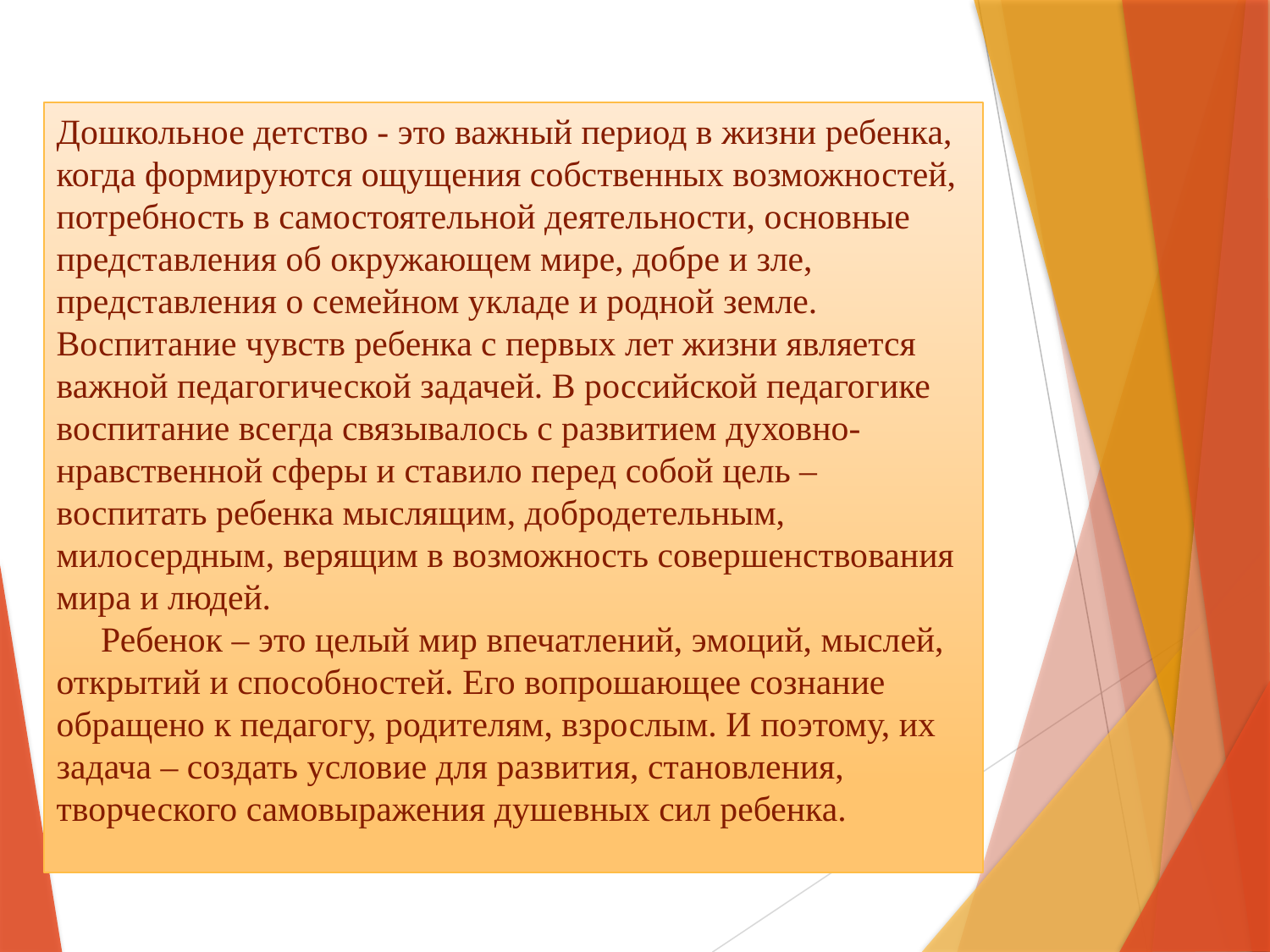

Дошкольное детство - это важный период в жизни ребенка, когда формируются ощущения собственных возможностей, потребность в самостоятельной деятельности, основные представления об окружающем мире, добре и зле, представления о семейном укладе и родной земле.
Воспитание чувств ребенка с первых лет жизни является важной педагогической задачей. В российской педагогике воспитание всегда связывалось с развитием духовно-нравственной сферы и ставило перед собой цель – воспитать ребенка мыслящим, добродетельным, милосердным, верящим в возможность совершенствования мира и людей.
     Ребенок – это целый мир впечатлений, эмоций, мыслей, открытий и способностей. Его вопрошающее сознание обращено к педагогу, родителям, взрослым. И поэтому, их задача – создать условие для развития, становления, творческого самовыражения душевных сил ребенка.